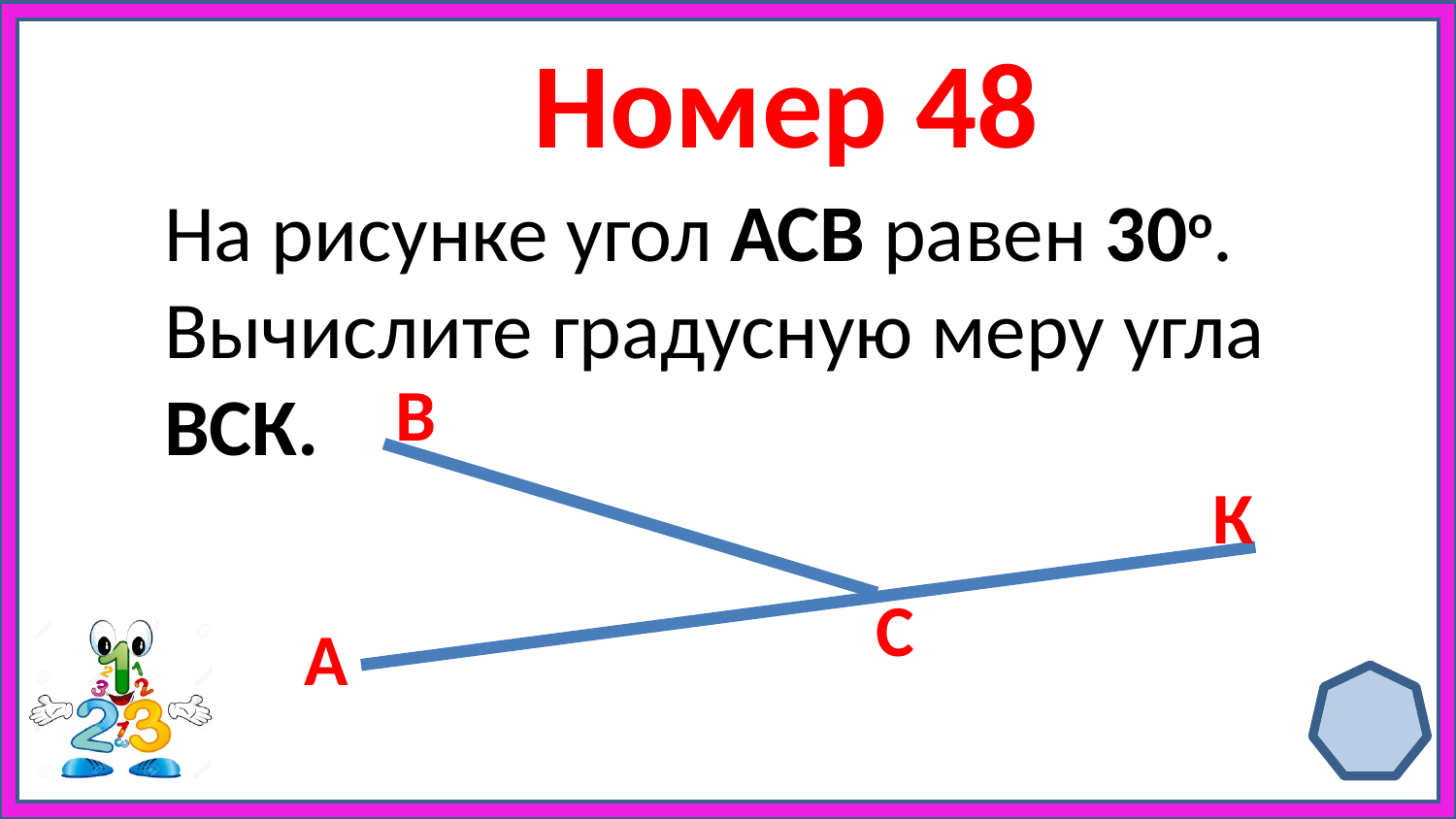

# Номер 48
На рисунке угол АСВ равен 30о.  Вычислите градусную меру угла ВСК.

В
К
С
А